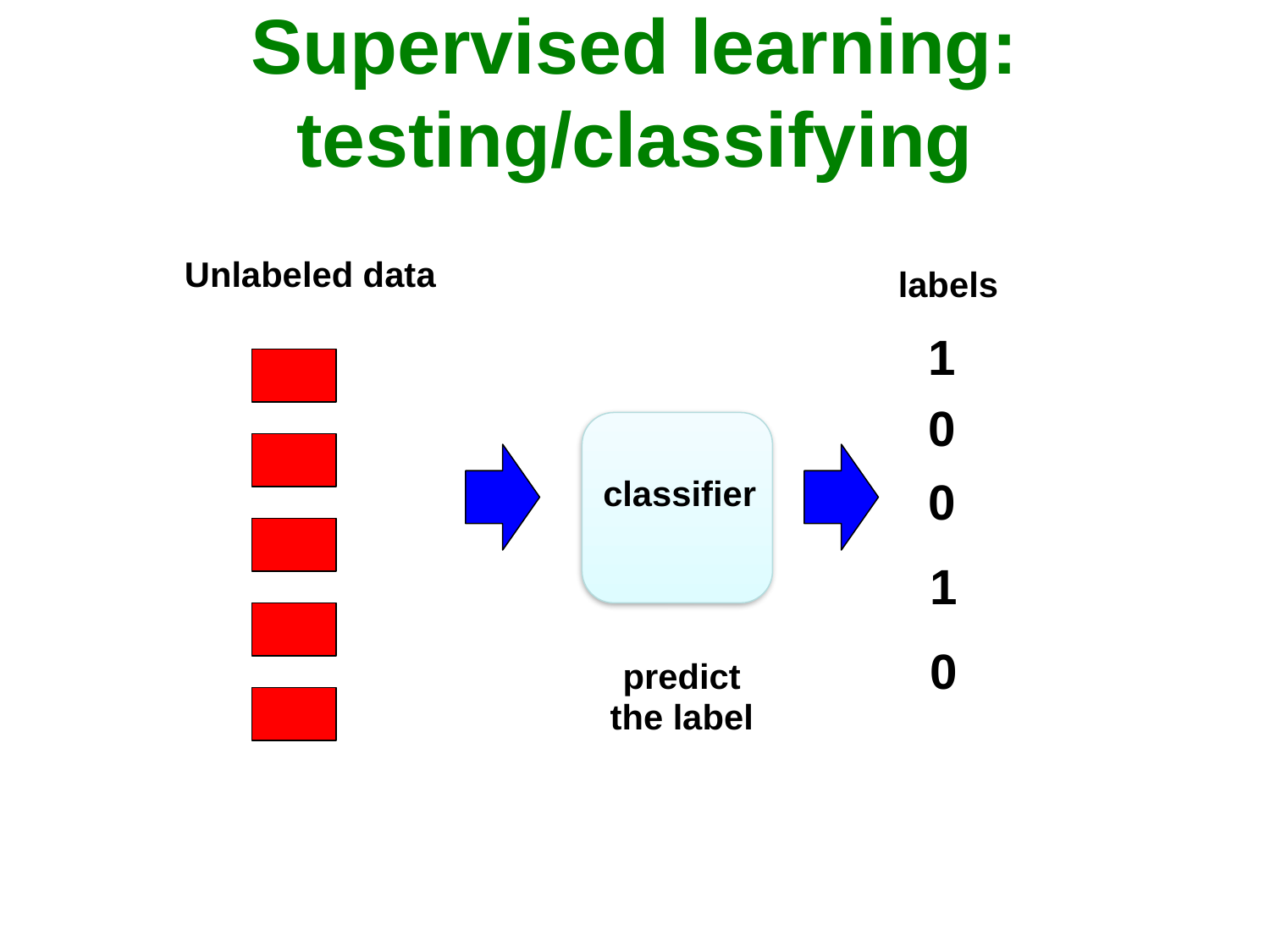

# Supervised learning: testing/classifying
Unlabeled data
labels
1

0

classifier

0

1

0
predict
the label